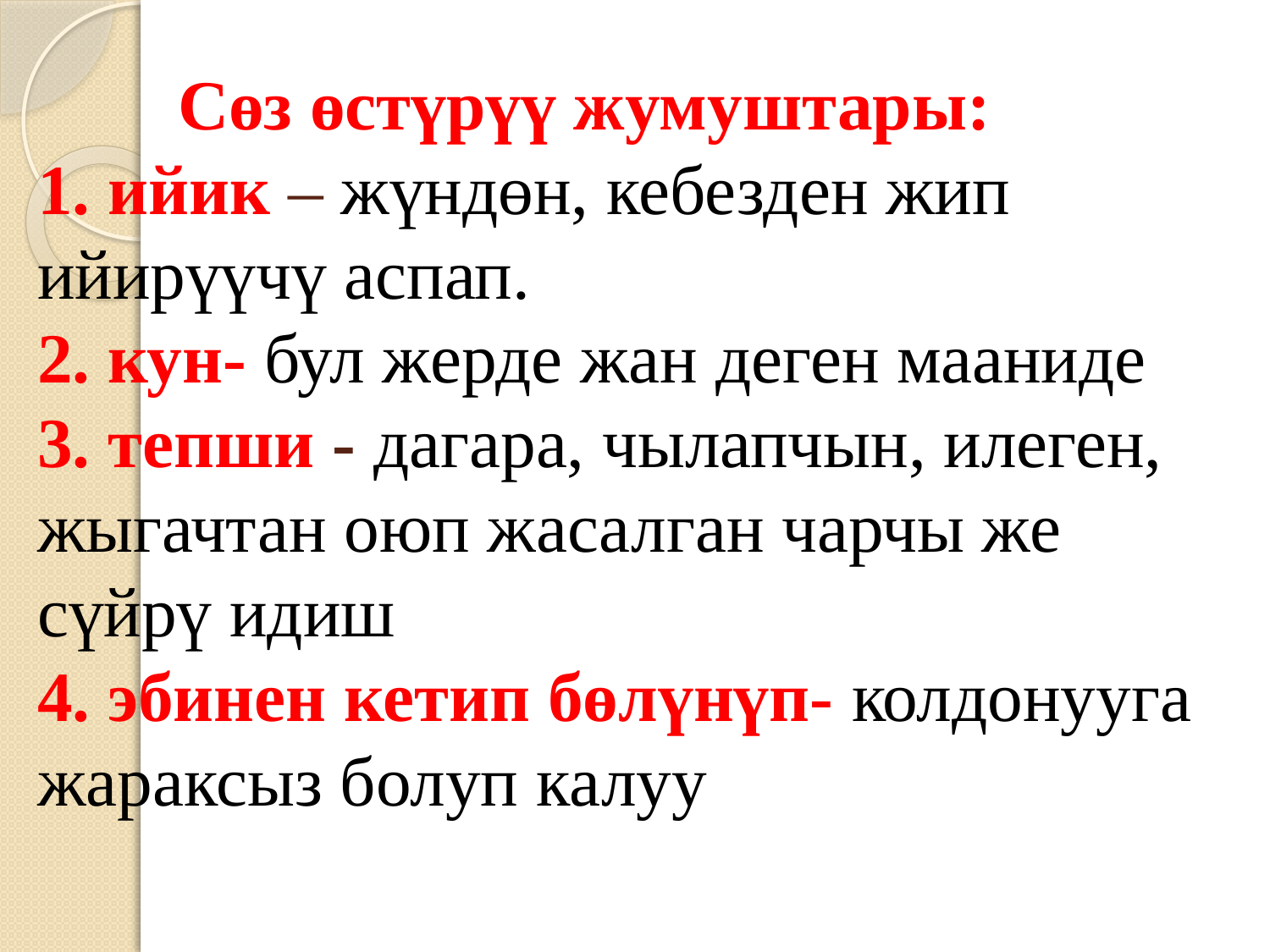

# Сөз өстүрүү жумуштары: 1. ийик – жүндөн, кебезден жип ийирүүчү аспап. 2. кун- бул жерде жан деген мааниде 3. тепши - дагара, чылапчын, илеген, жыгачтан оюп жасалган чарчы же сүйрү идиш 4. эбинен кетип бөлүнүп- колдонууга жараксыз болуп калуу